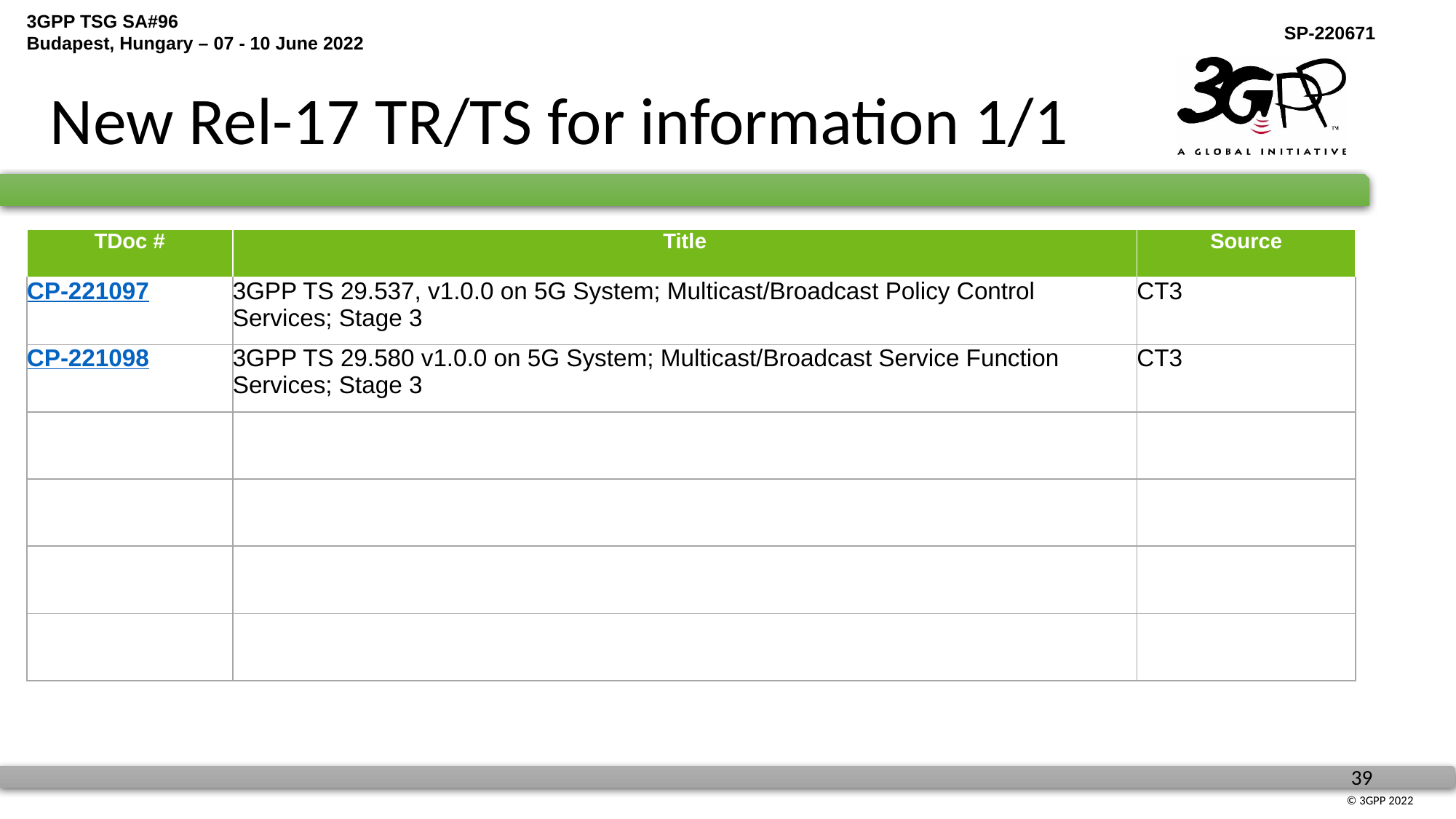

# New Rel-17 TR/TS for information 1/1
| TDoc # | Title | Source |
| --- | --- | --- |
| CP-221097 | 3GPP TS 29.537, v1.0.0 on 5G System; Multicast/Broadcast Policy Control Services; Stage 3 | CT3 |
| CP-221098 | 3GPP TS 29.580 v1.0.0 on 5G System; Multicast/Broadcast Service Function Services; Stage 3 | CT3 |
|  |  |  |
|  |  |  |
|  |  |  |
|  |  |  |